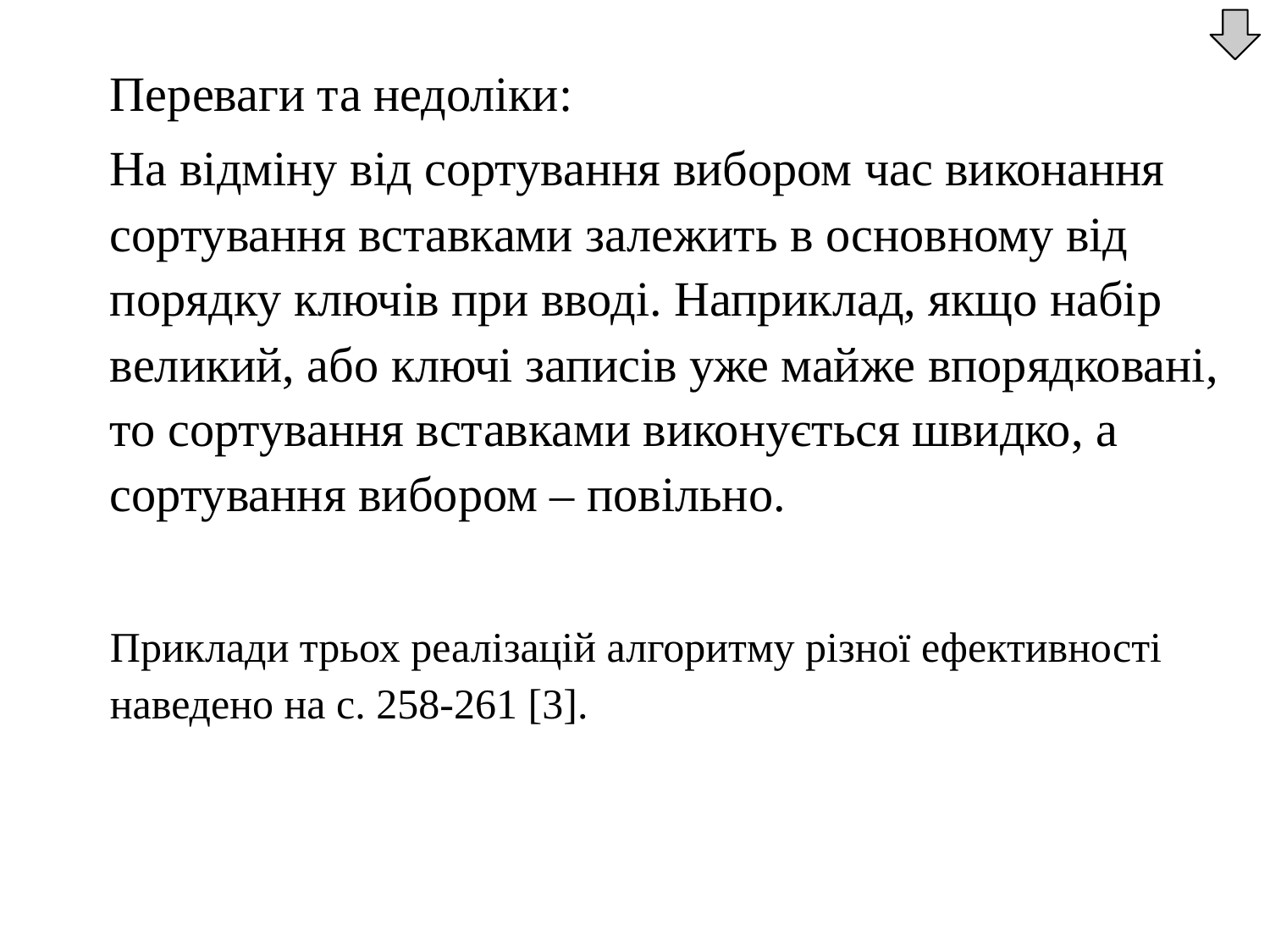

Переваги та недоліки:
	На відміну від сортування вибором час виконання сортування вставками залежить в основному від порядку ключів при вводі. Наприклад, якщо набір великий, або ключі записів уже майже впорядковані, то сортування вставками виконується швидко, а сортування вибором – повільно.

	Приклади трьох реалізацій алгоритму різної ефективності наведено на с. 258-261 [3].